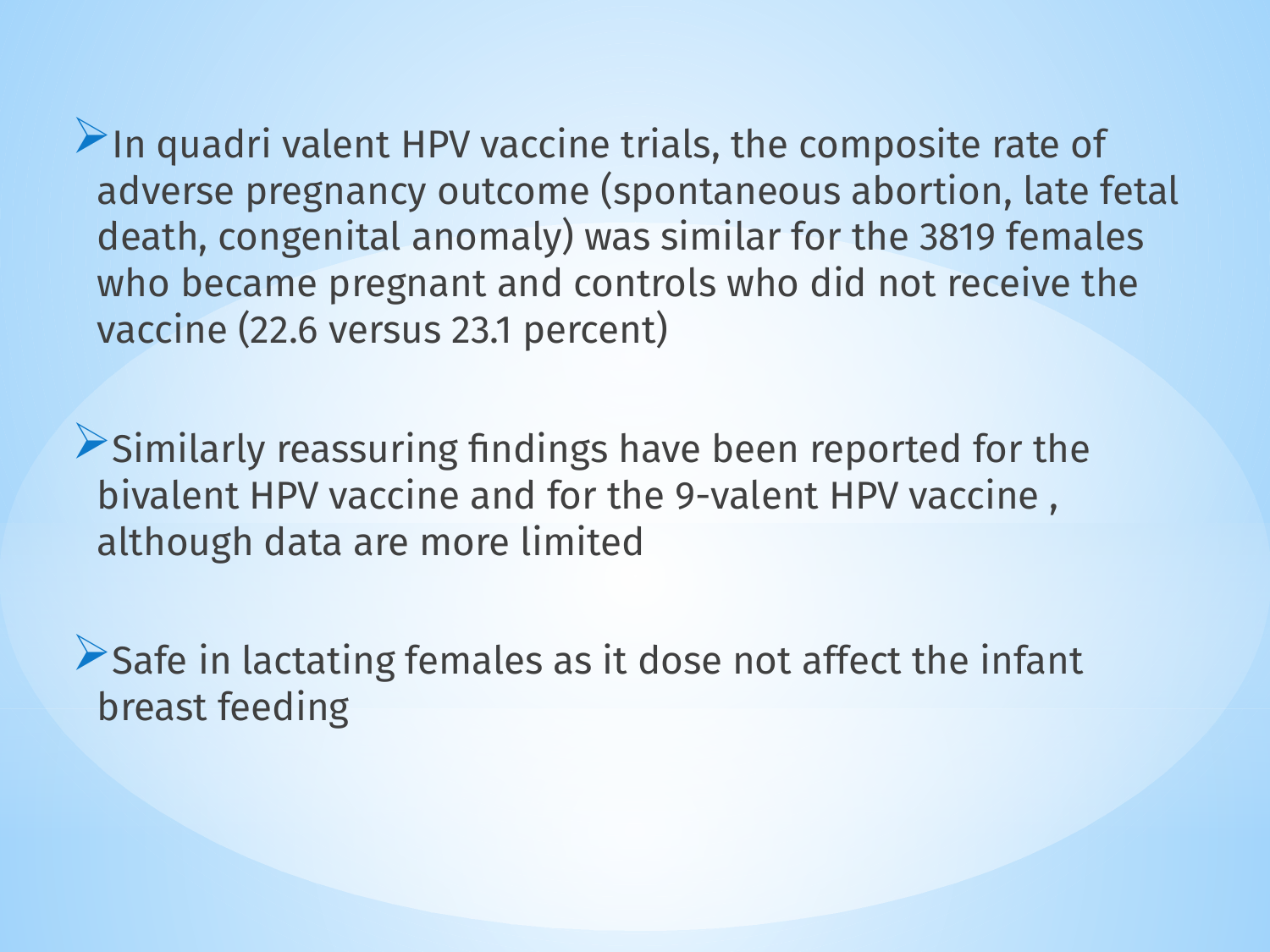

In quadri valent HPV vaccine trials, the composite rate of adverse pregnancy outcome (spontaneous abortion, late fetal death, congenital anomaly) was similar for the 3819 females who became pregnant and controls who did not receive the vaccine (22.6 versus 23.1 percent)

Similarly reassuring findings have been reported for the bivalent HPV vaccine and for the 9-valent HPV vaccine , although data are more limited

Safe in lactating females as it dose not affect the infant breast feeding
#